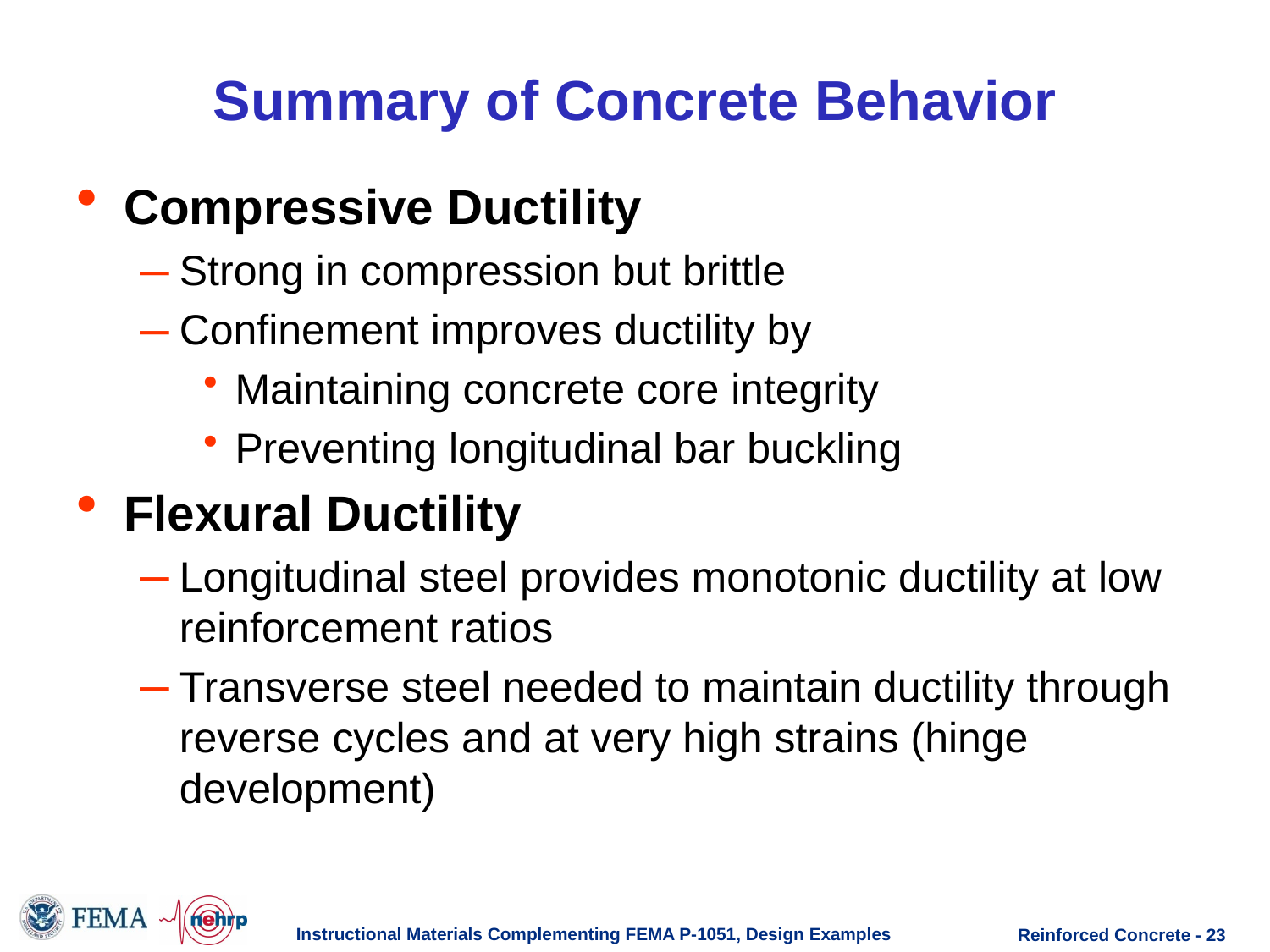

# Summary of Concrete Behavior
Compressive Ductility
Strong in compression but brittle
Confinement improves ductility by
Maintaining concrete core integrity
Preventing longitudinal bar buckling
Flexural Ductility
Longitudinal steel provides monotonic ductility at low reinforcement ratios
Transverse steel needed to maintain ductility through reverse cycles and at very high strains (hinge development)

Instructional Materials Complementing FEMA P-1051, Design Examples